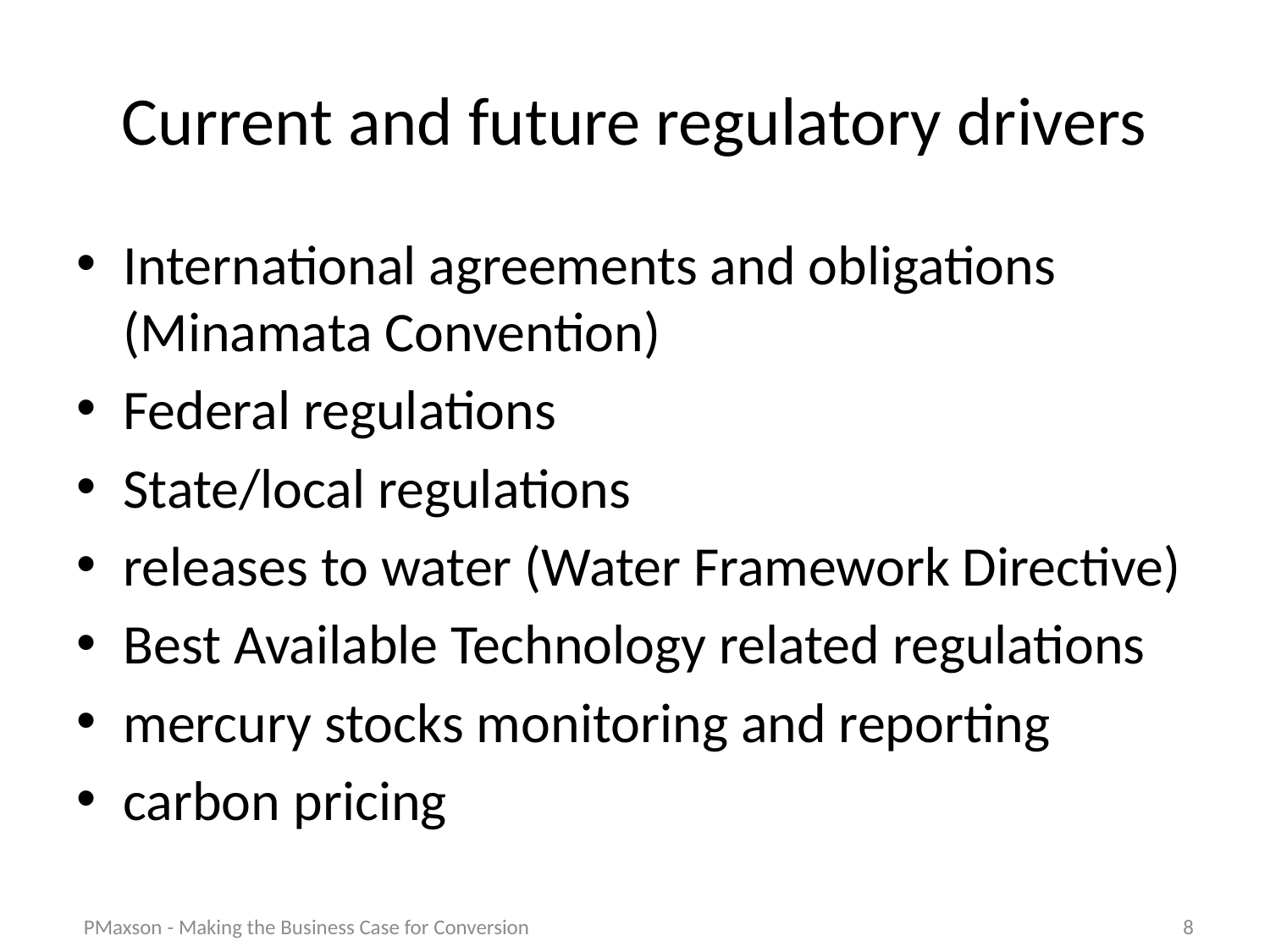

# Current and future regulatory drivers
International agreements and obligations (Minamata Convention)
Federal regulations
State/local regulations
releases to water (Water Framework Directive)
Best Available Technology related regulations
mercury stocks monitoring and reporting
carbon pricing

PMaxson - Making the Business Case for Conversion
8